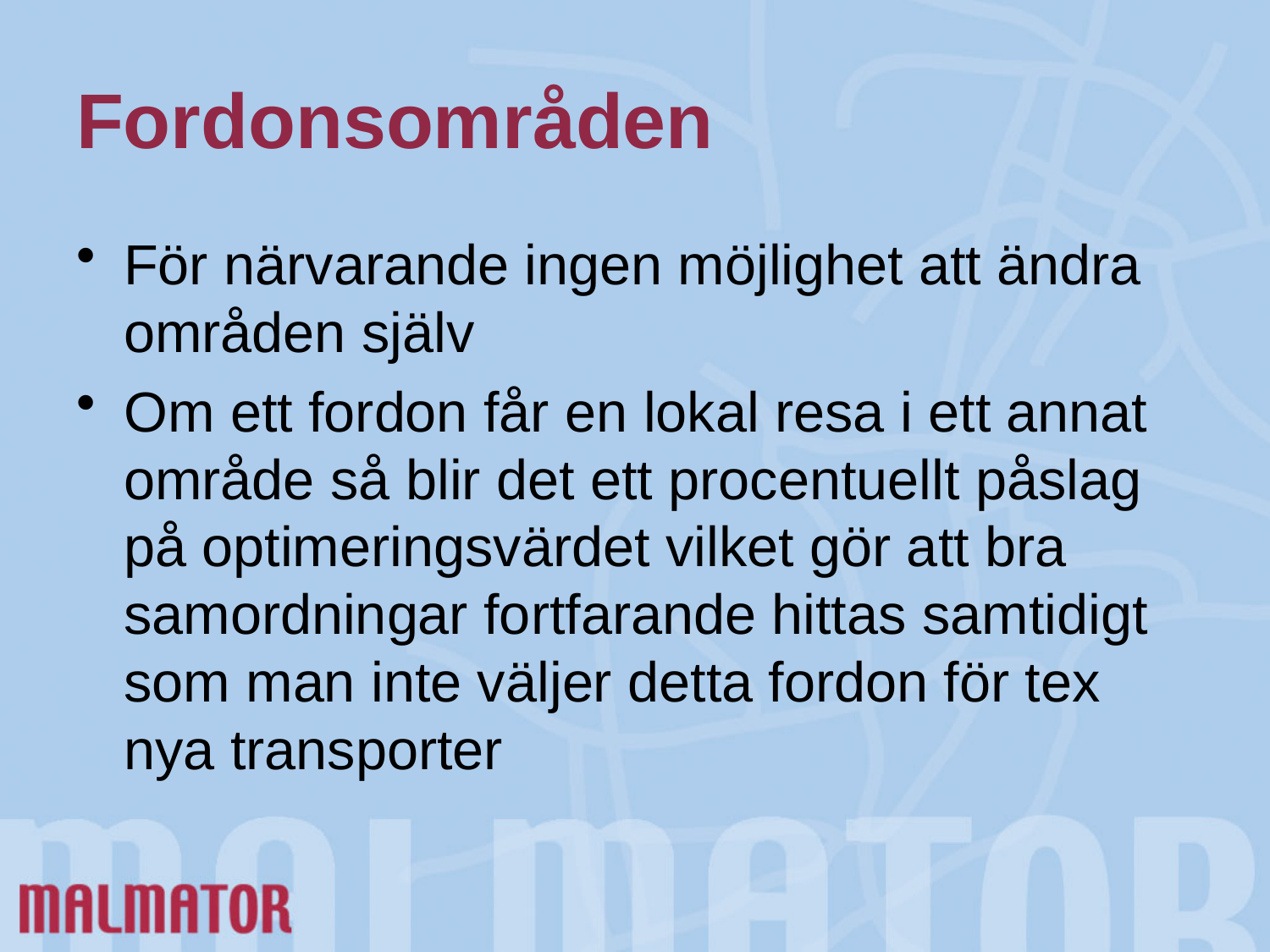

# Fordonsområden
För närvarande ingen möjlighet att ändra områden själv
Om ett fordon får en lokal resa i ett annat område så blir det ett procentuellt påslag på optimeringsvärdet vilket gör att bra samordningar fortfarande hittas samtidigt som man inte väljer detta fordon för tex nya transporter